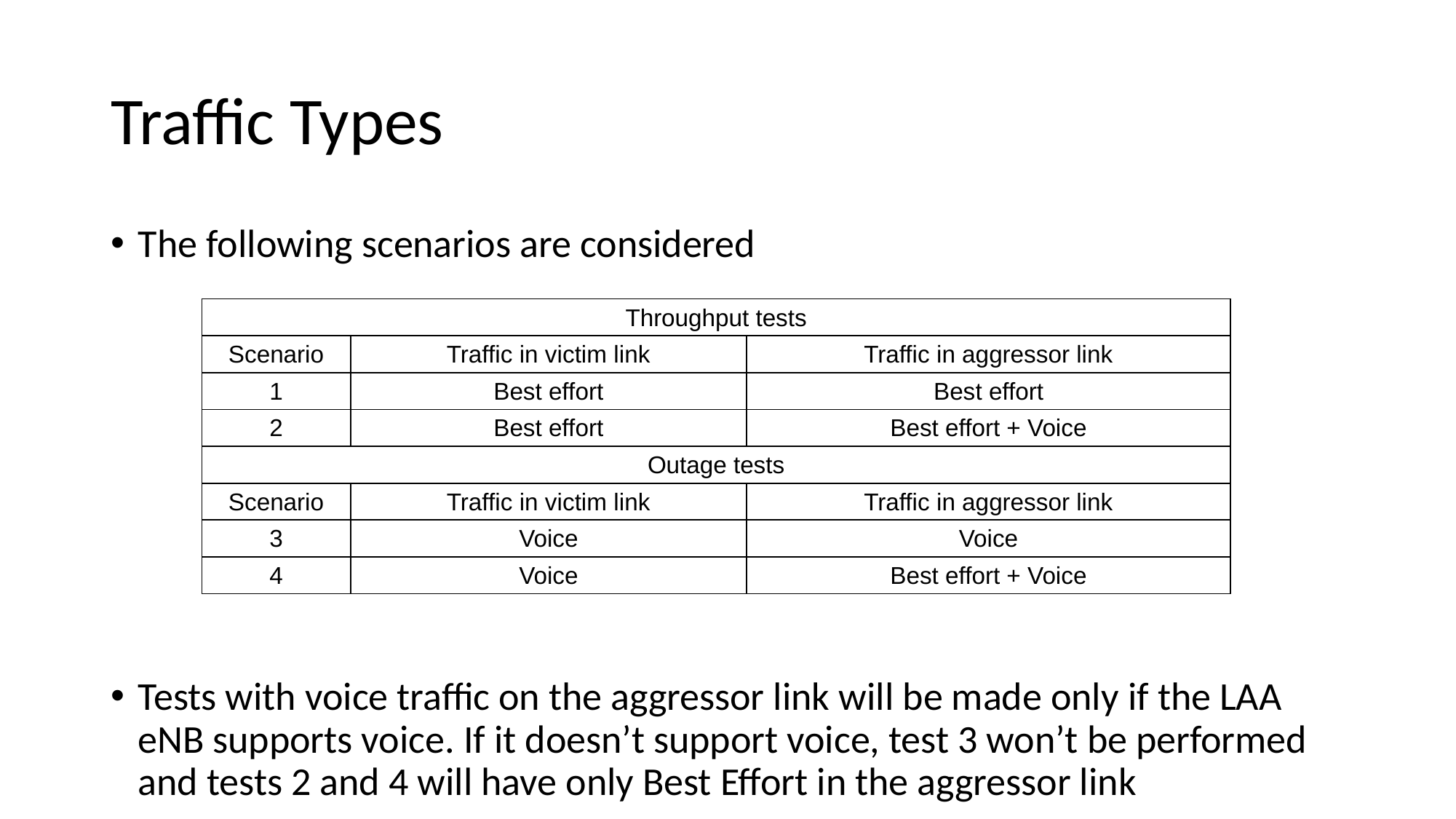

# Traffic Types
The following scenarios are considered

Tests with voice traffic on the aggressor link will be made only if the LAA eNB supports voice. If it doesn’t support voice, test 3 won’t be performed and tests 2 and 4 will have only Best Effort in the aggressor link

| Throughput tests |  |  |
| --- | --- | --- |
| Scenario | Traffic in victim link | Traffic in aggressor link |
| 1 | Best effort | Best effort |
| 2 | Best effort | Best effort + Voice |
| Outage tests |  |  |
| Scenario | Traffic in victim link | Traffic in aggressor link |
| 3 | Voice | Voice |
| 4 | Voice | Best effort + Voice |